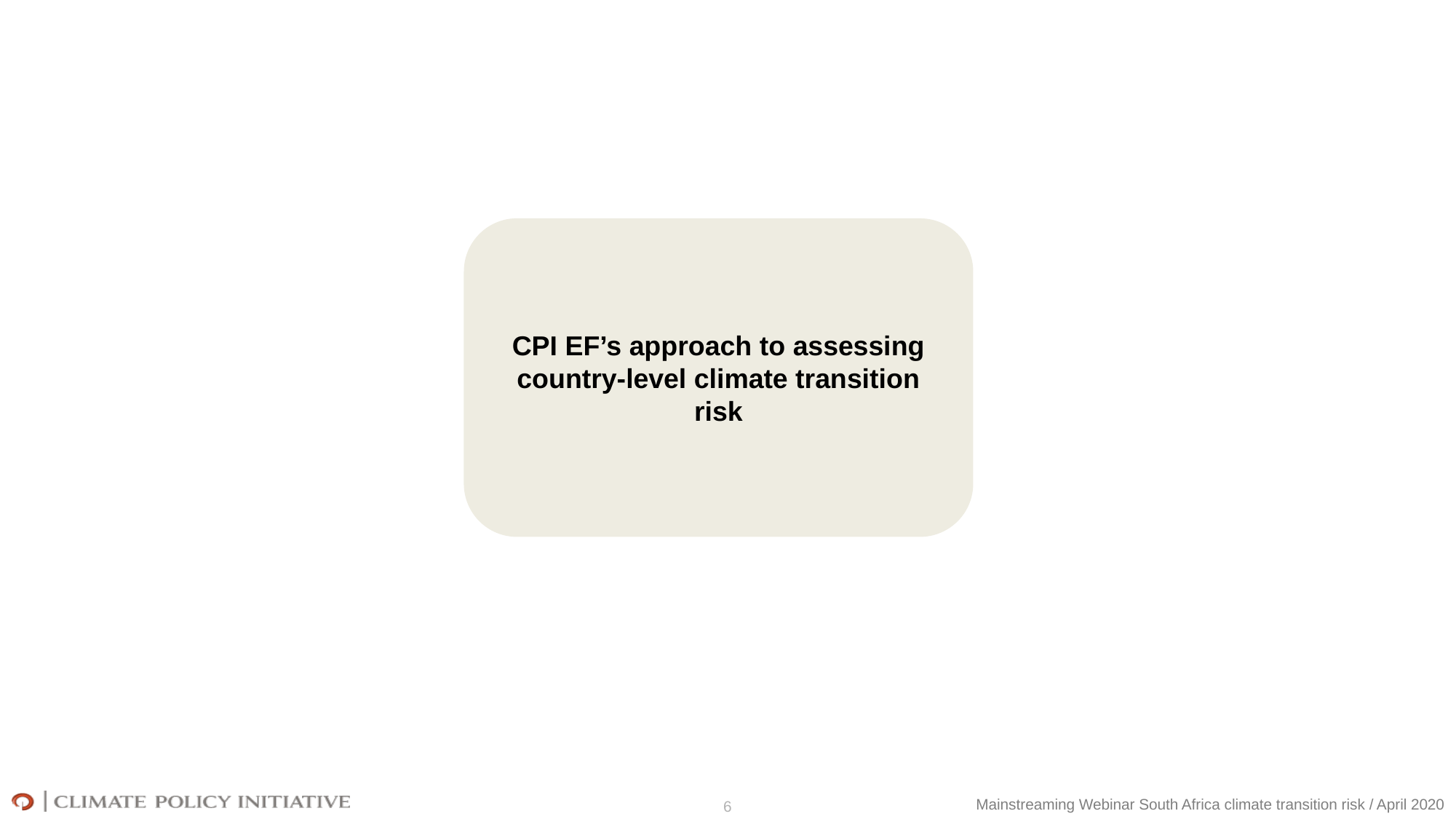

CPI EF’s approach to assessing country-level climate transition risk
6